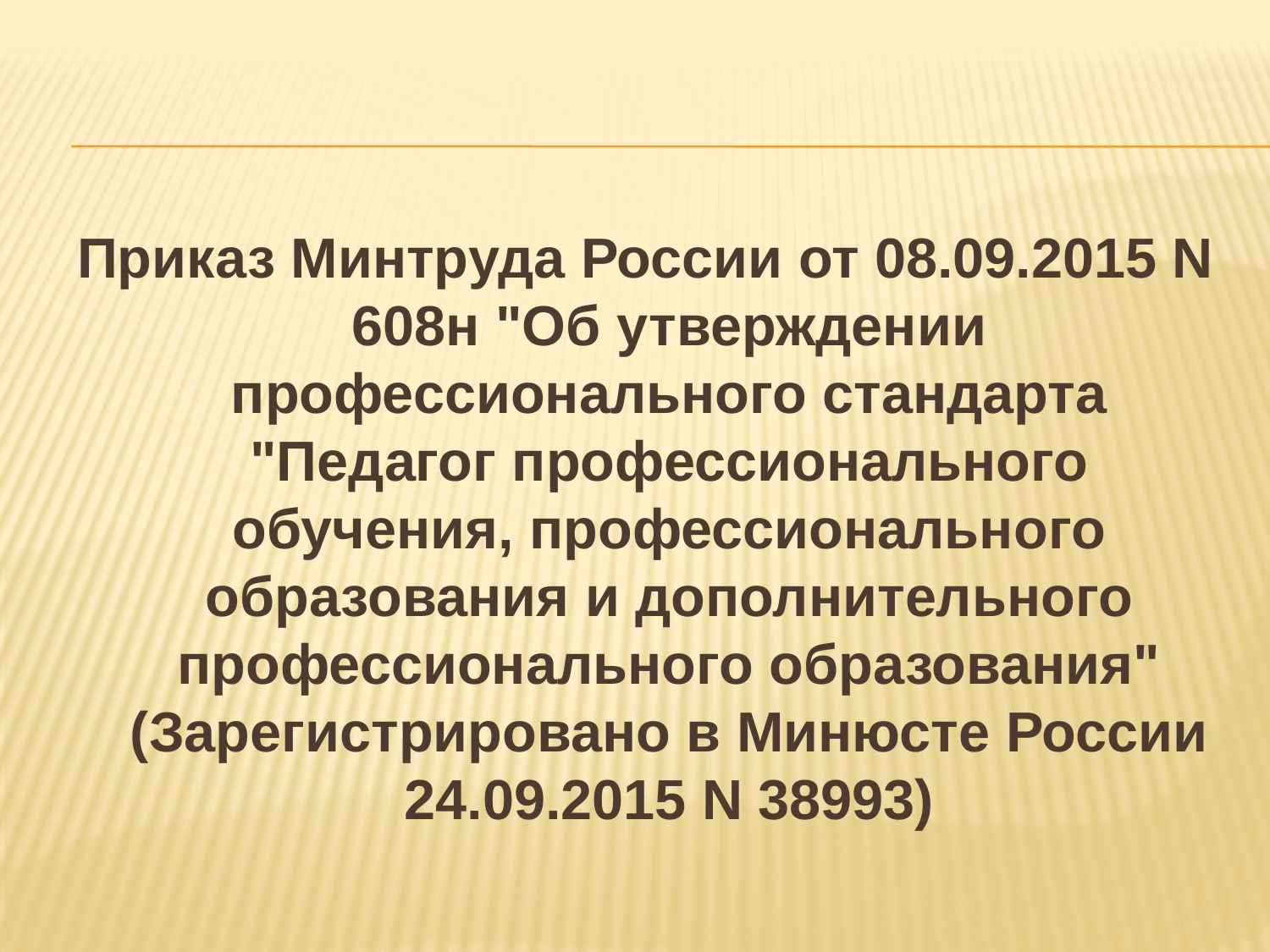

Приказ Минтруда России от 08.09.2015 N 608н "Об утверждении профессионального стандарта "Педагог профессионального обучения, профессионального образования и дополнительного профессионального образования" (Зарегистрировано в Минюсте России 24.09.2015 N 38993)